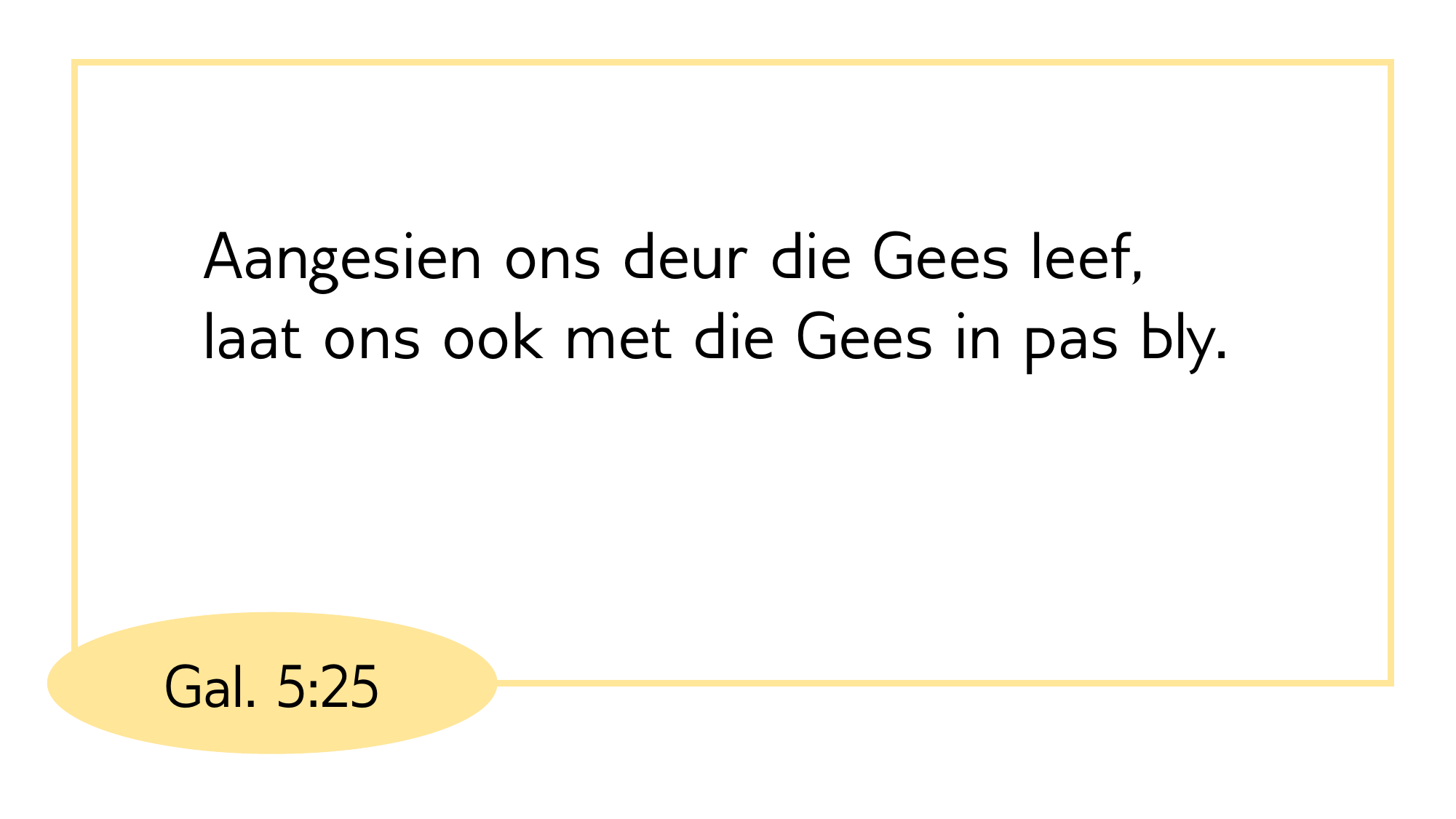

Aangesien ons deur die Gees leef,
laat ons ook met die Gees in pas bly.
Gal. 5:25